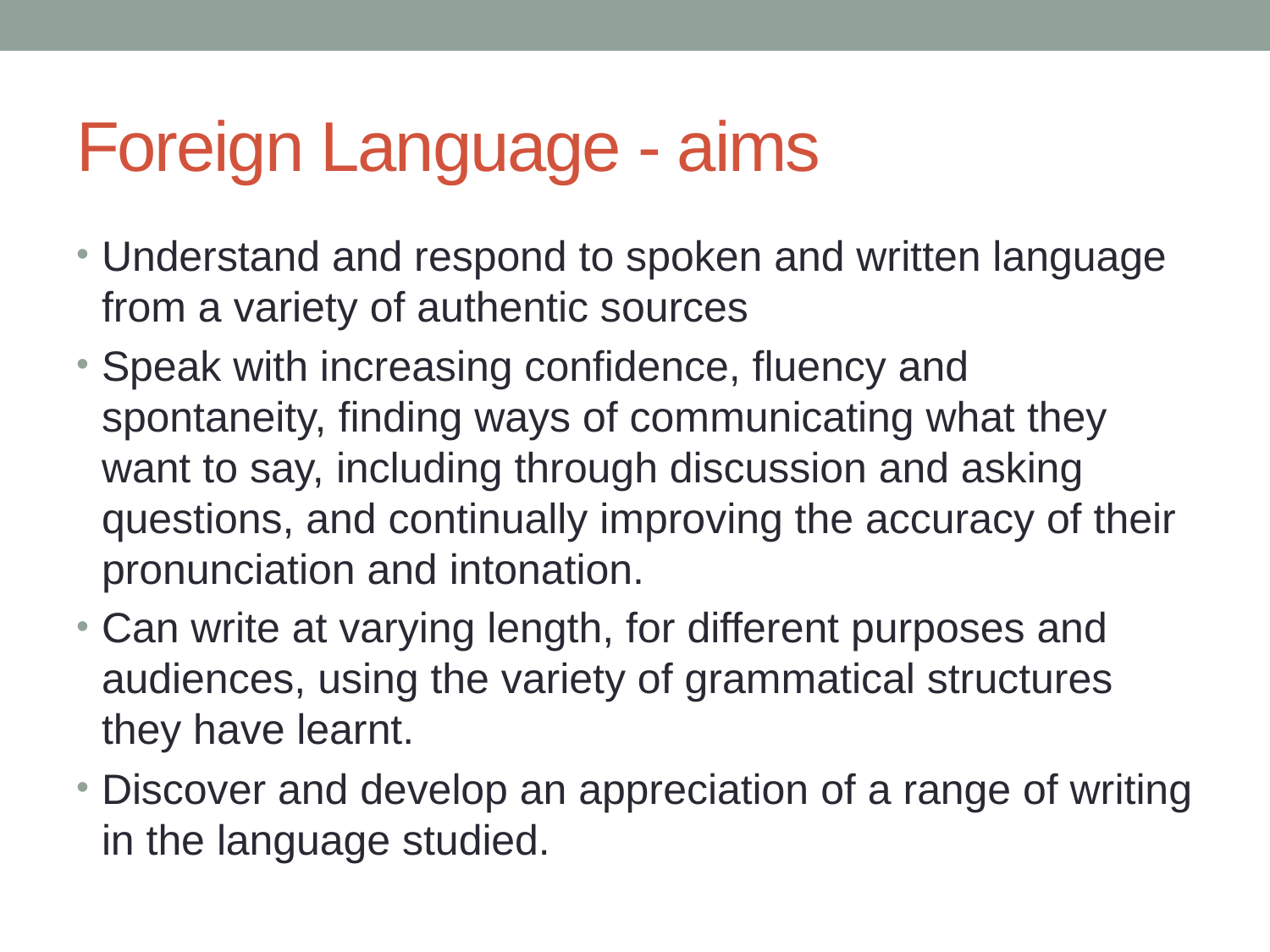

# Foreign Language - aims
Understand and respond to spoken and written language from a variety of authentic sources
Speak with increasing confidence, fluency and spontaneity, finding ways of communicating what they want to say, including through discussion and asking questions, and continually improving the accuracy of their pronunciation and intonation.
Can write at varying length, for different purposes and audiences, using the variety of grammatical structures they have learnt.
Discover and develop an appreciation of a range of writing in the language studied.